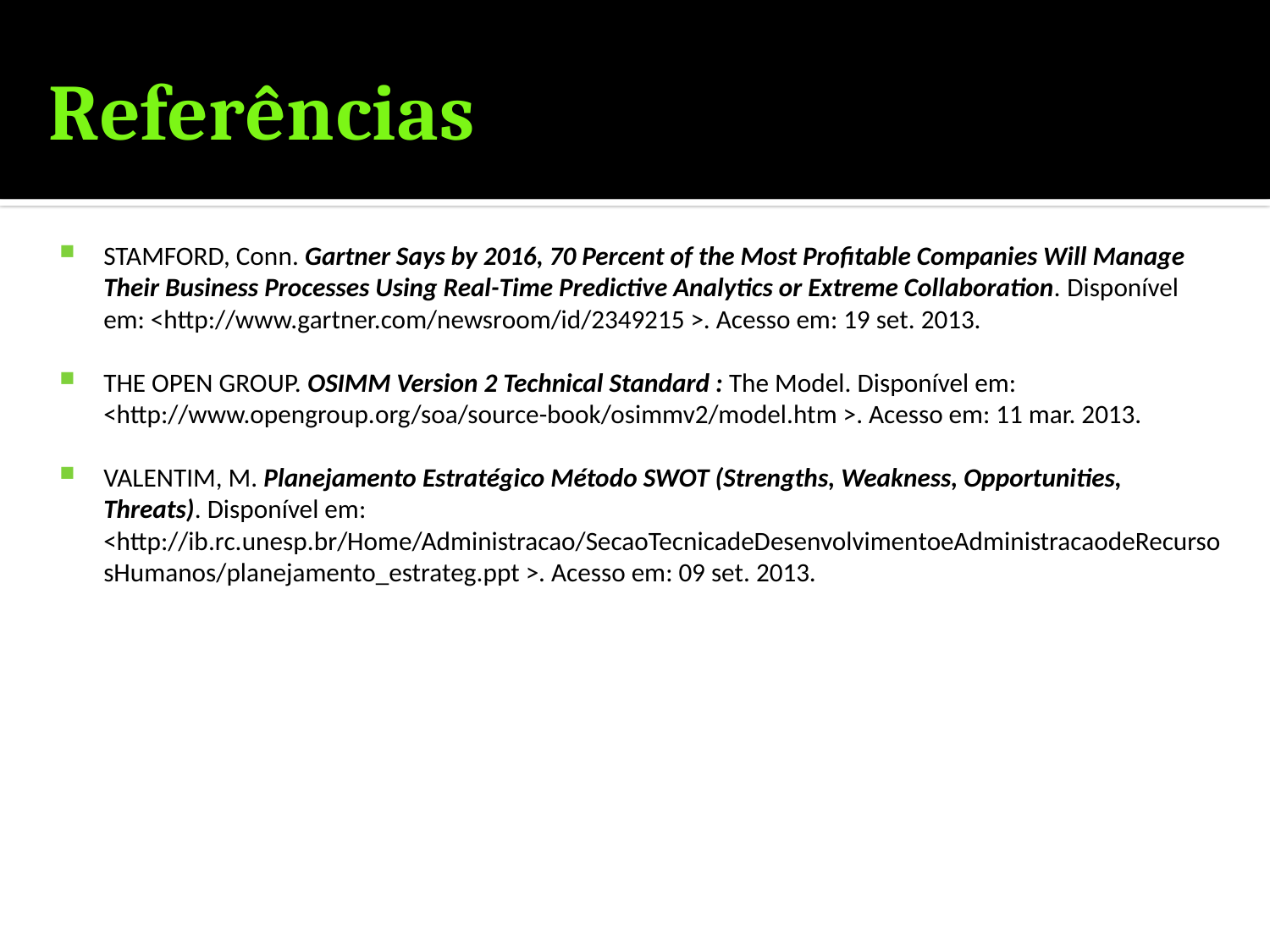

# Referências
STAMFORD, Conn. Gartner Says by 2016, 70 Percent of the Most Profitable Companies Will Manage Their Business Processes Using Real-Time Predictive Analytics or Extreme Collaboration. Disponível em: <http://www.gartner.com/newsroom/id/2349215 >. Acesso em: 19 set. 2013.

THE OPEN GROUP. OSIMM Version 2 Technical Standard : The Model. Disponível em: <http://www.opengroup.org/soa/source-book/osimmv2/model.htm >. Acesso em: 11 mar. 2013.

VALENTIM, M. Planejamento Estratégico Método SWOT (Strengths, Weakness, Opportunities, Threats). Disponível em: <http://ib.rc.unesp.br/Home/Administracao/SecaoTecnicadeDesenvolvimentoeAdministracaodeRecursosHumanos/planejamento_estrateg.ppt >. Acesso em: 09 set. 2013.